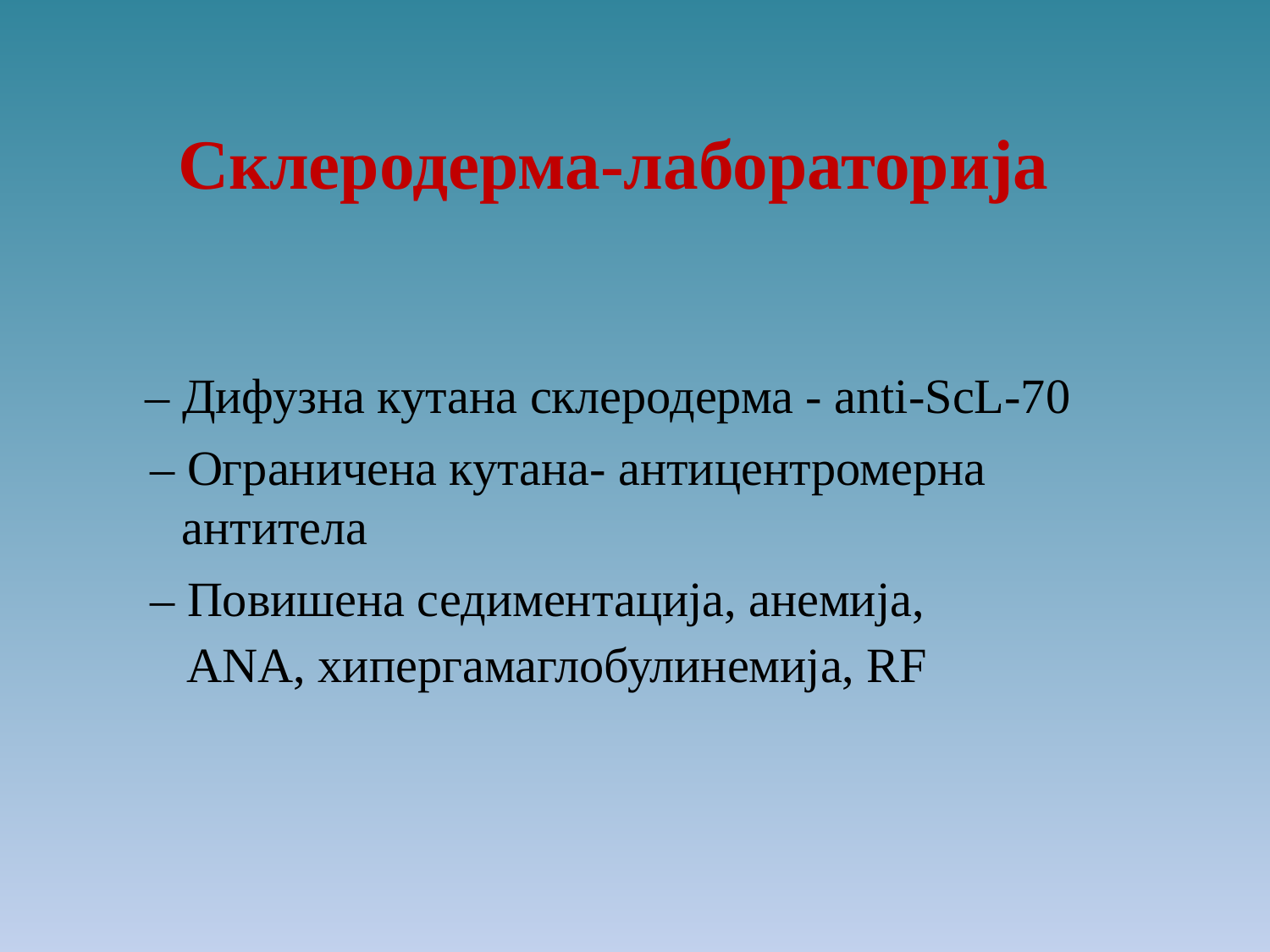

Склеродерма-лабораторија
‒ Дифузна кутана склеродерма - anti-ScL-70
‒ Ограничена кутана- антицентромерна
антитела
‒ Повишена седиментација, анемија,
   ANA, хипергамаглобулинемија, RF